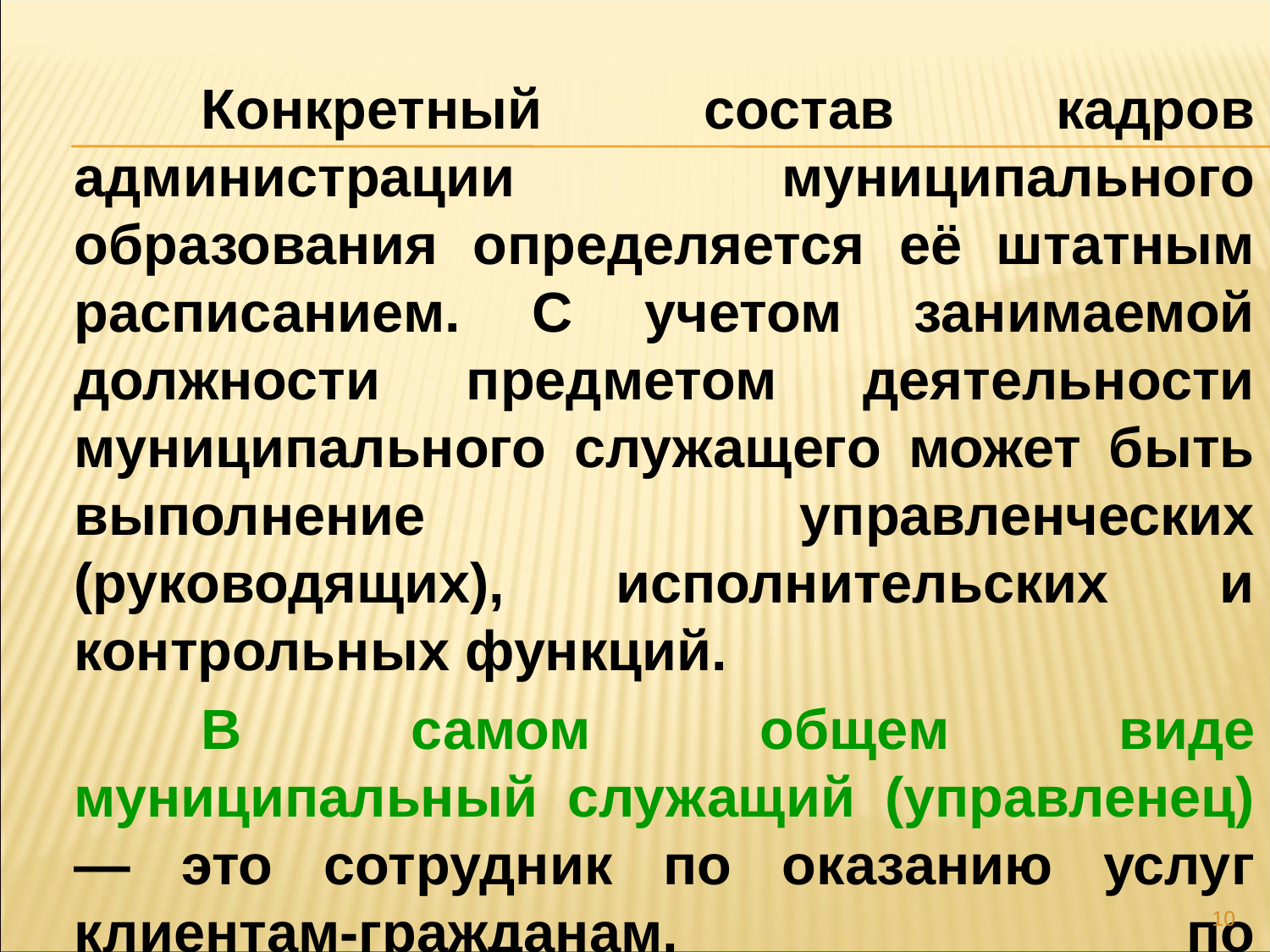

Конкретный состав кадров администрации муниципального образования определяется её штатным расписанием. С учетом занимаемой должности предметом деятельности муниципального служащего может быть выполнение управленческих (руководящих), исполнительских и контрольных функций.
	В самом общем виде муниципальный служащий (управленец) — это сотрудник по оказанию услуг клиентам-гражданам, по удовлетворению их спроса и потребности.

10